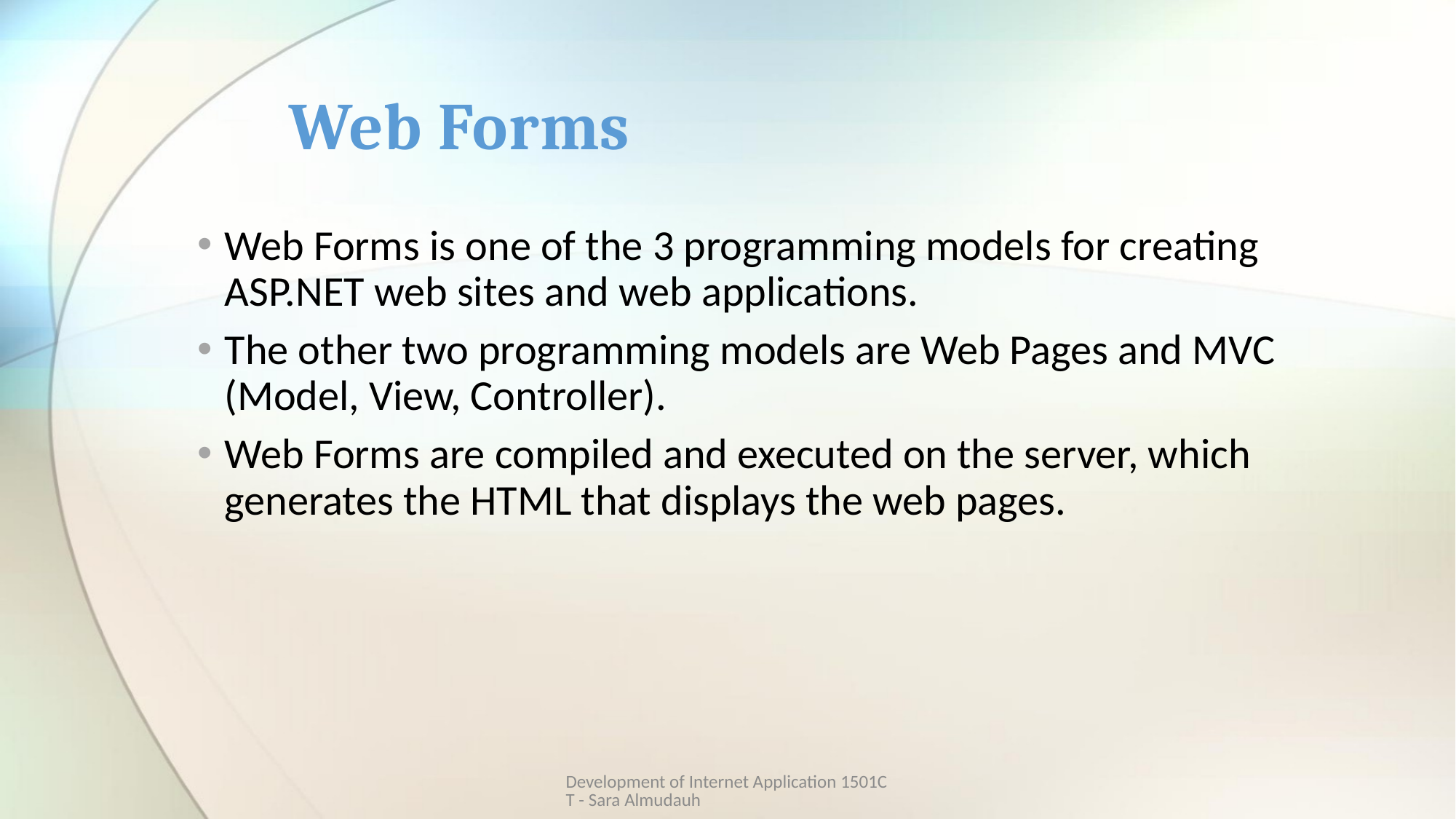

# Web Forms
Web Forms is one of the 3 programming models for creating ASP.NET web sites and web applications.
The other two programming models are Web Pages and MVC (Model, View, Controller).
Web Forms are compiled and executed on the server, which generates the HTML that displays the web pages.
Development of Internet Application 1501CT - Sara Almudauh